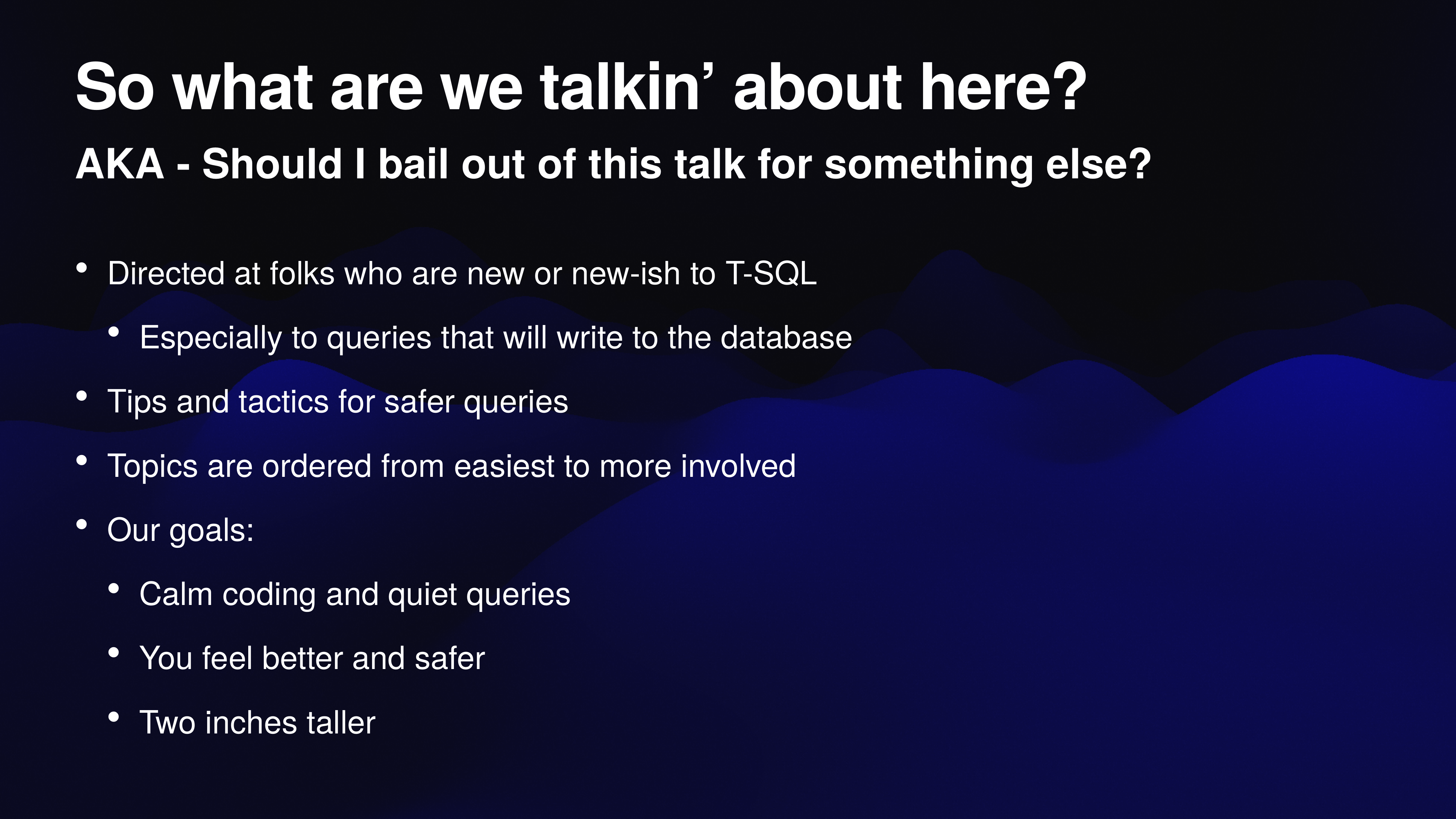

# So what are we talkin’ about here?
AKA - Should I bail out of this talk for something else?
Directed at folks who are new or new-ish to T-SQL
Especially to queries that will write to the database
Tips and tactics for safer queries
Topics are ordered from easiest to more involved
Our goals:
Calm coding and quiet queries
You feel better and safer
Two inches taller